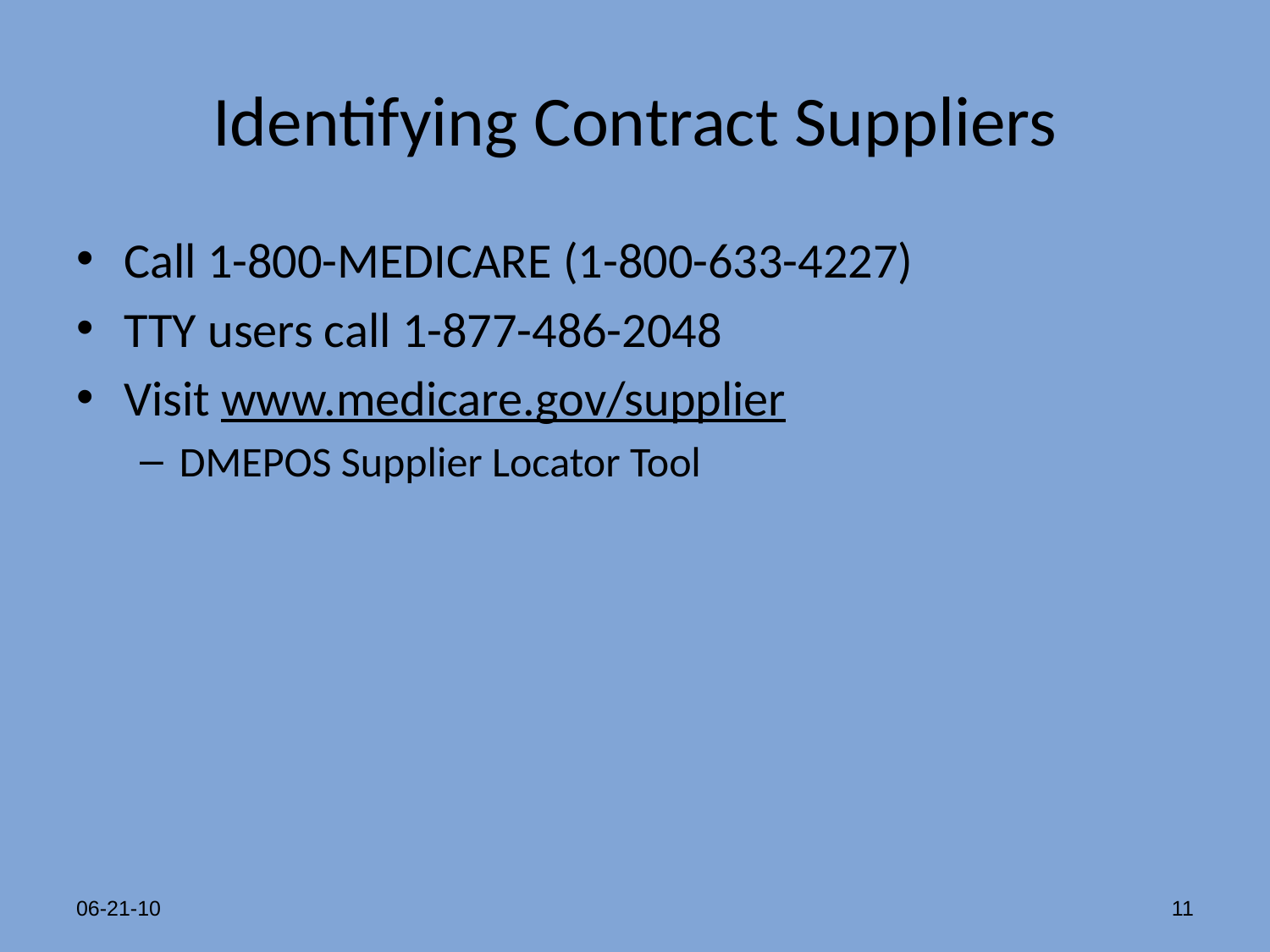

# Identifying Contract Suppliers
Call 1-800-MEDICARE (1-800-633-4227)
TTY users call 1-877-486-2048
Visit www.medicare.gov/supplier
DMEPOS Supplier Locator Tool
06-21-10
11